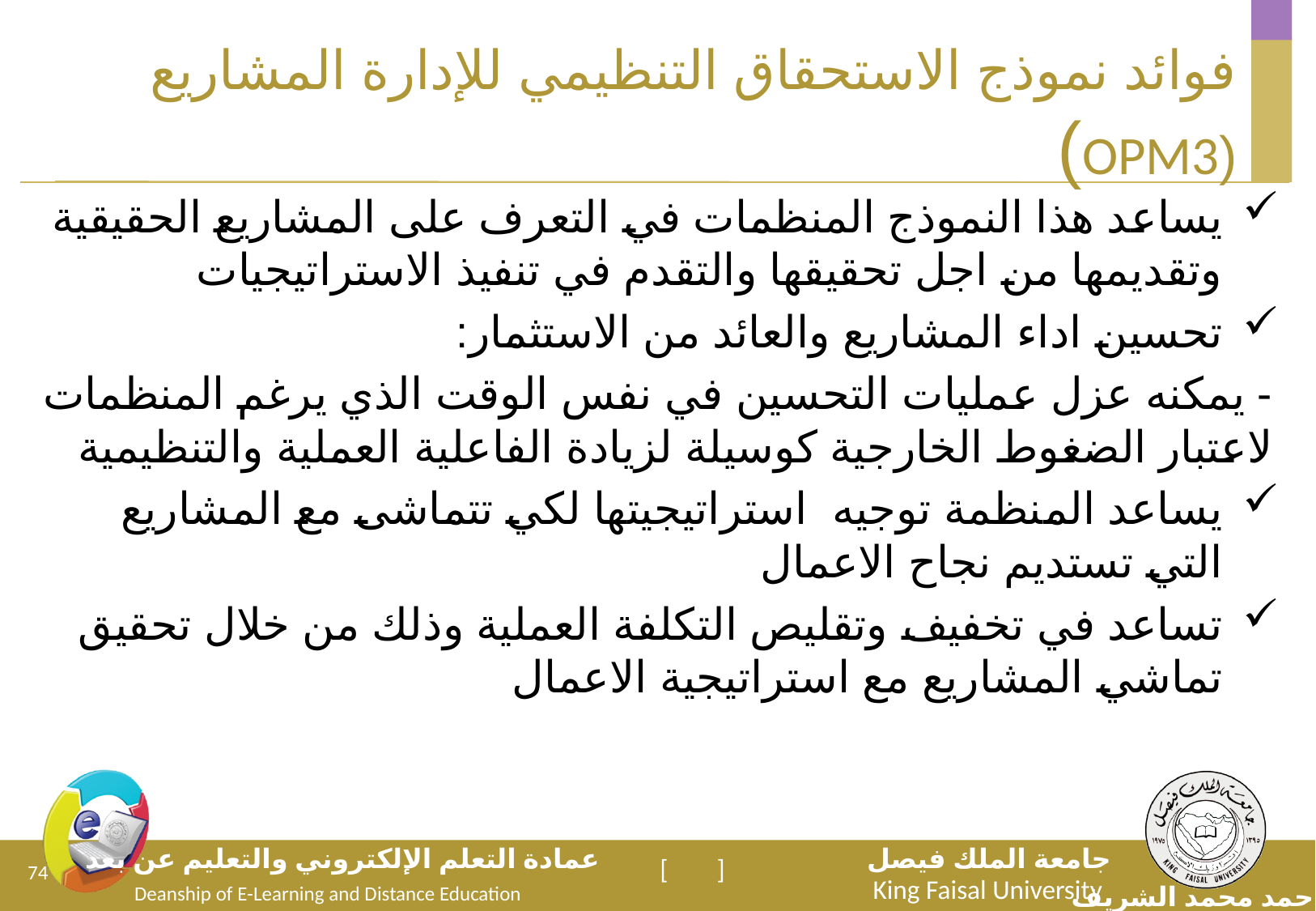

# فوائد نموذج الاستحقاق التنظيمي للإدارة المشاريع (OPM3)
يساعد هذا النموذج المنظمات في التعرف على المشاريع الحقيقية وتقديمها من اجل تحقيقها والتقدم في تنفيذ الاستراتيجيات
تحسين اداء المشاريع والعائد من الاستثمار:
- يمكنه عزل عمليات التحسين في نفس الوقت الذي يرغم المنظمات لاعتبار الضغوط الخارجية كوسيلة لزيادة الفاعلية العملية والتنظيمية
يساعد المنظمة توجيه  استراتيجيتها لكي تتماشى مع المشاريع التي تستديم نجاح الاعمال
تساعد في تخفيف وتقليص التكلفة العملية وذلك من خلال تحقيق تماشي المشاريع مع استراتيجية الاعمال
74